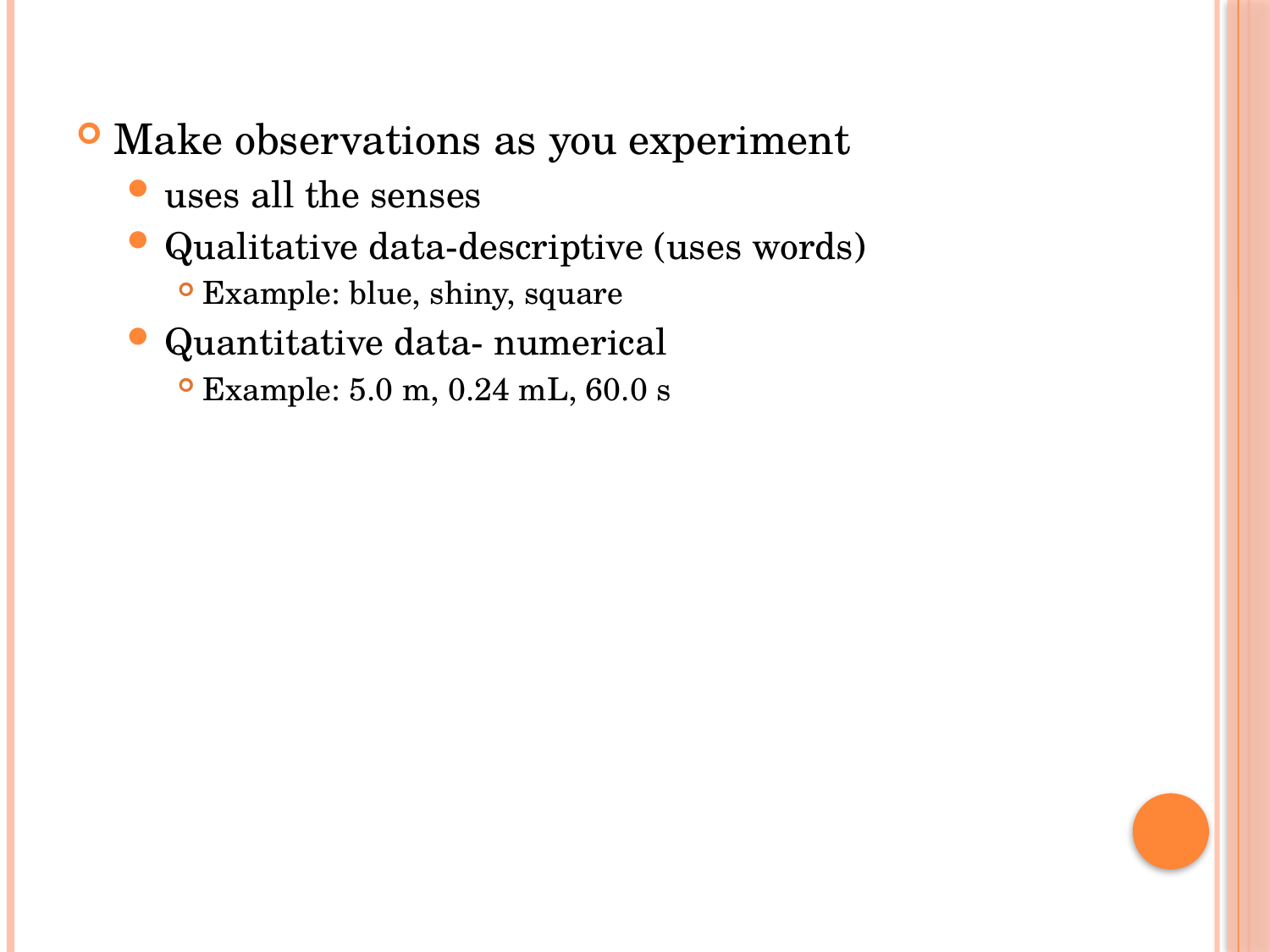

Make observations as you experiment
uses all the senses
Qualitative data-descriptive (uses words)
Example: blue, shiny, square
Quantitative data- numerical
Example: 5.0 m, 0.24 mL, 60.0 s